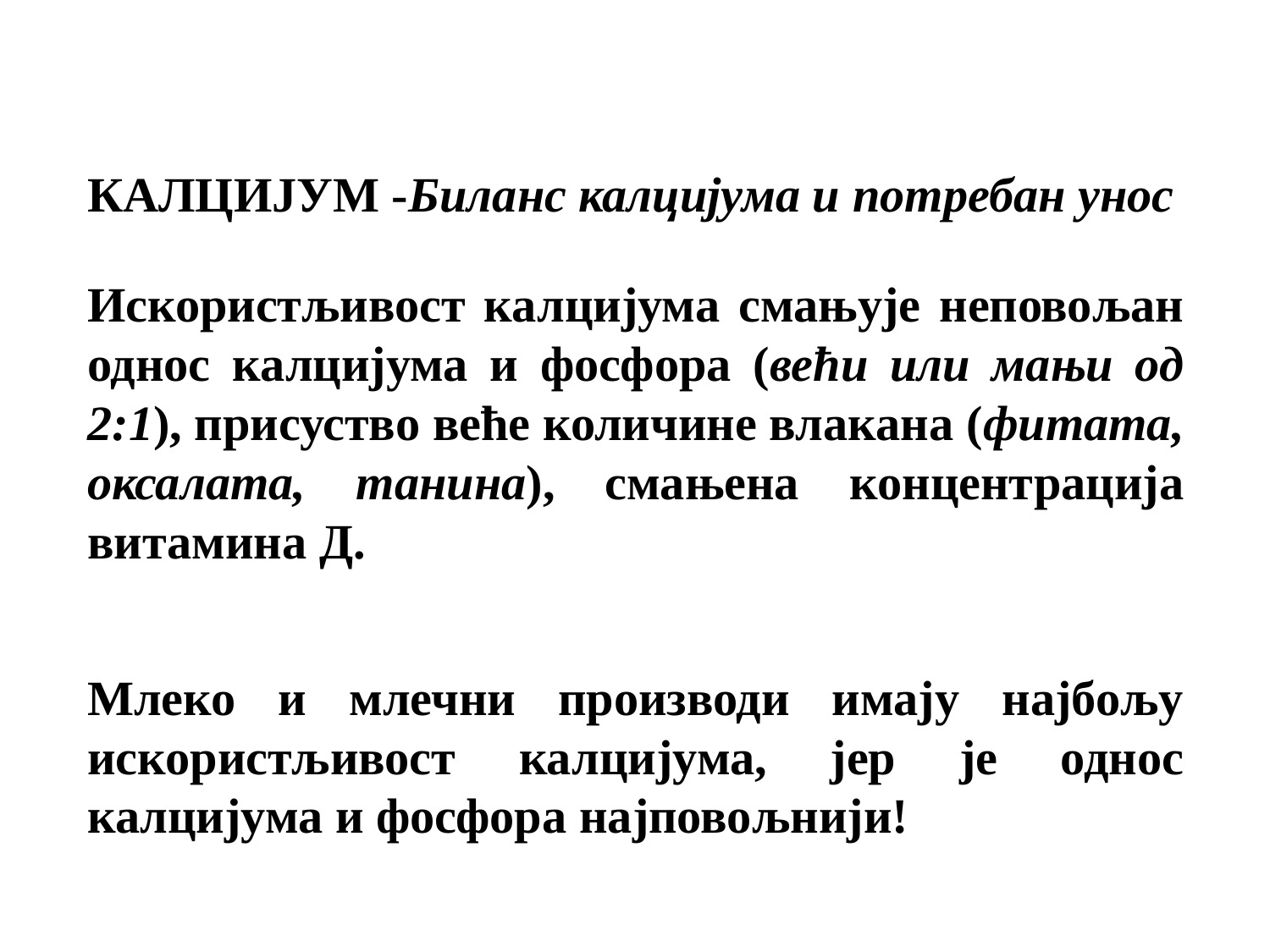

КАЛЦИЈУМ -Биланс калцијума и потребан унос

Искористљивост калцијума смањује неповољан однос калцијума и фосфора (већи или мањи од 2:1), присуство веће количине влакана (фитата, оксалата, танина), смањена концентрација витамина Д.

Млеко и млечни производи имају најбољу искористљивост калцијума, јер је однос калцијума и фосфора најповољнији!